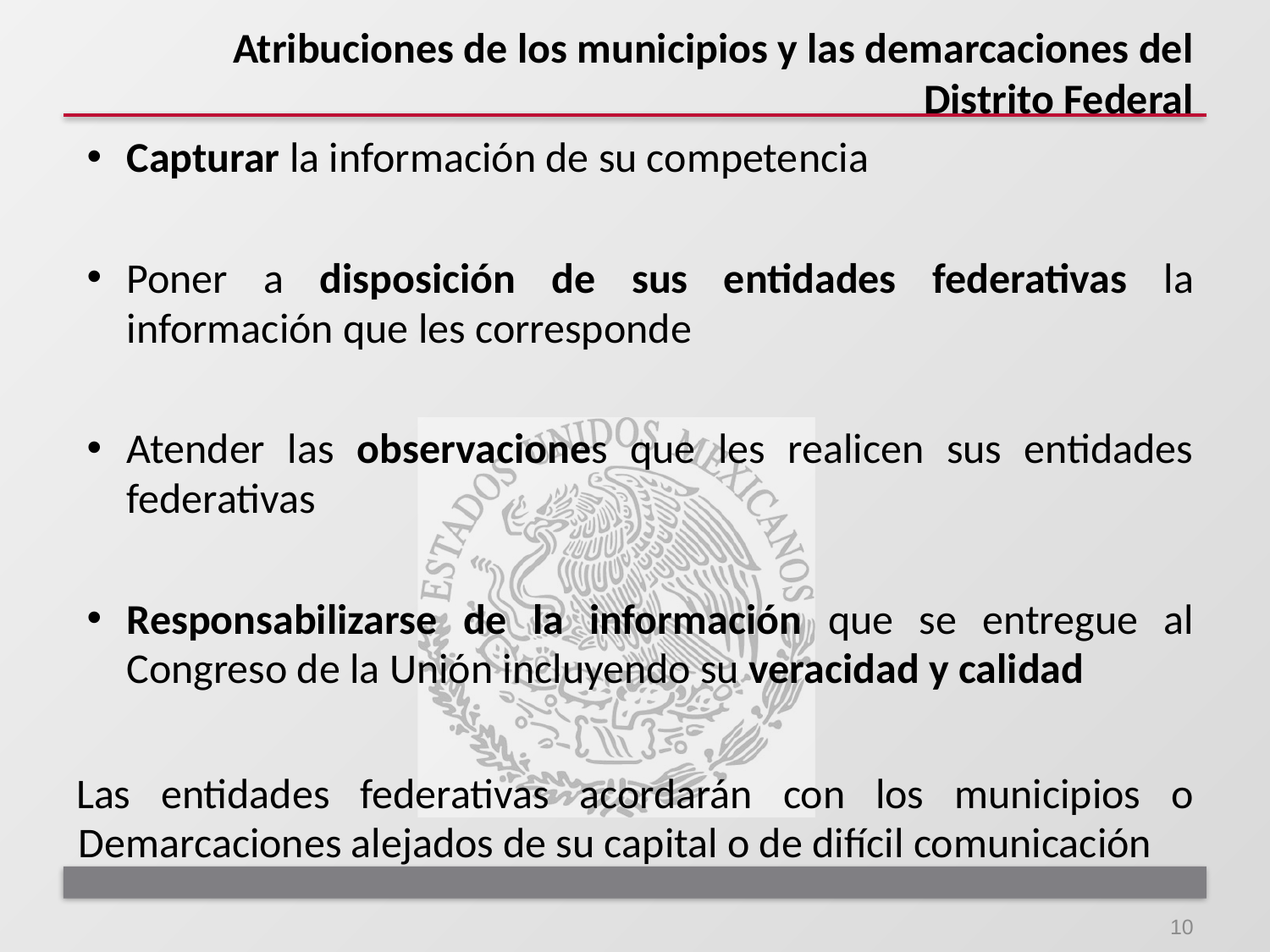

# Atribuciones de los municipios y las demarcaciones del Distrito Federal
Capturar la información de su competencia

Poner a disposición de sus entidades federativas la información que les corresponde

Atender las observaciones que les realicen sus entidades federativas

Responsabilizarse de la información que se entregue al Congreso de la Unión incluyendo su veracidad y calidad

Las entidades federativas acordarán con los municipios o Demarcaciones alejados de su capital o de difícil comunicación

10